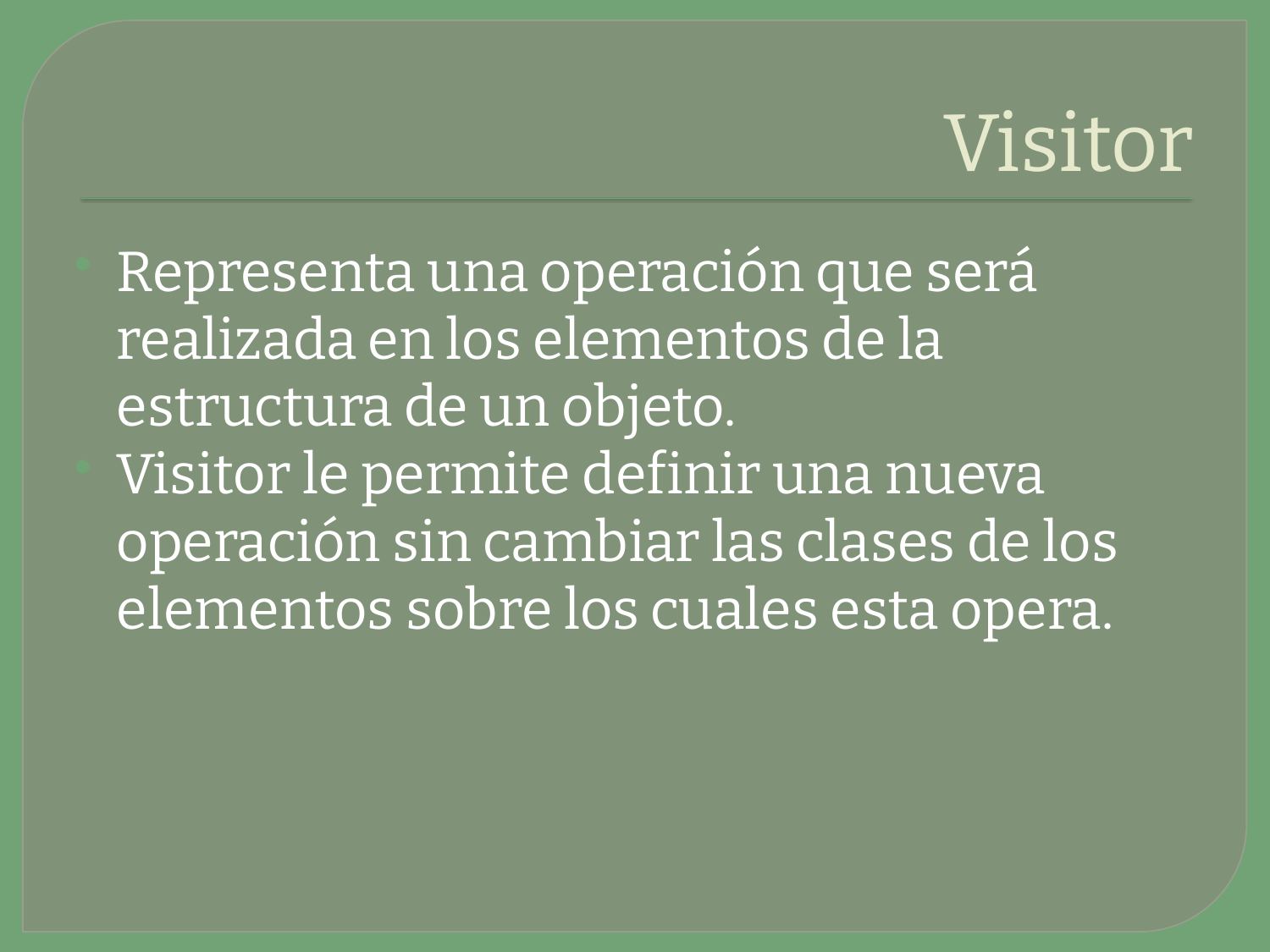

# Visitor
Representa una operación que será realizada en los elementos de la estructura de un objeto.
Visitor le permite definir una nueva operación sin cambiar las clases de los elementos sobre los cuales esta opera.